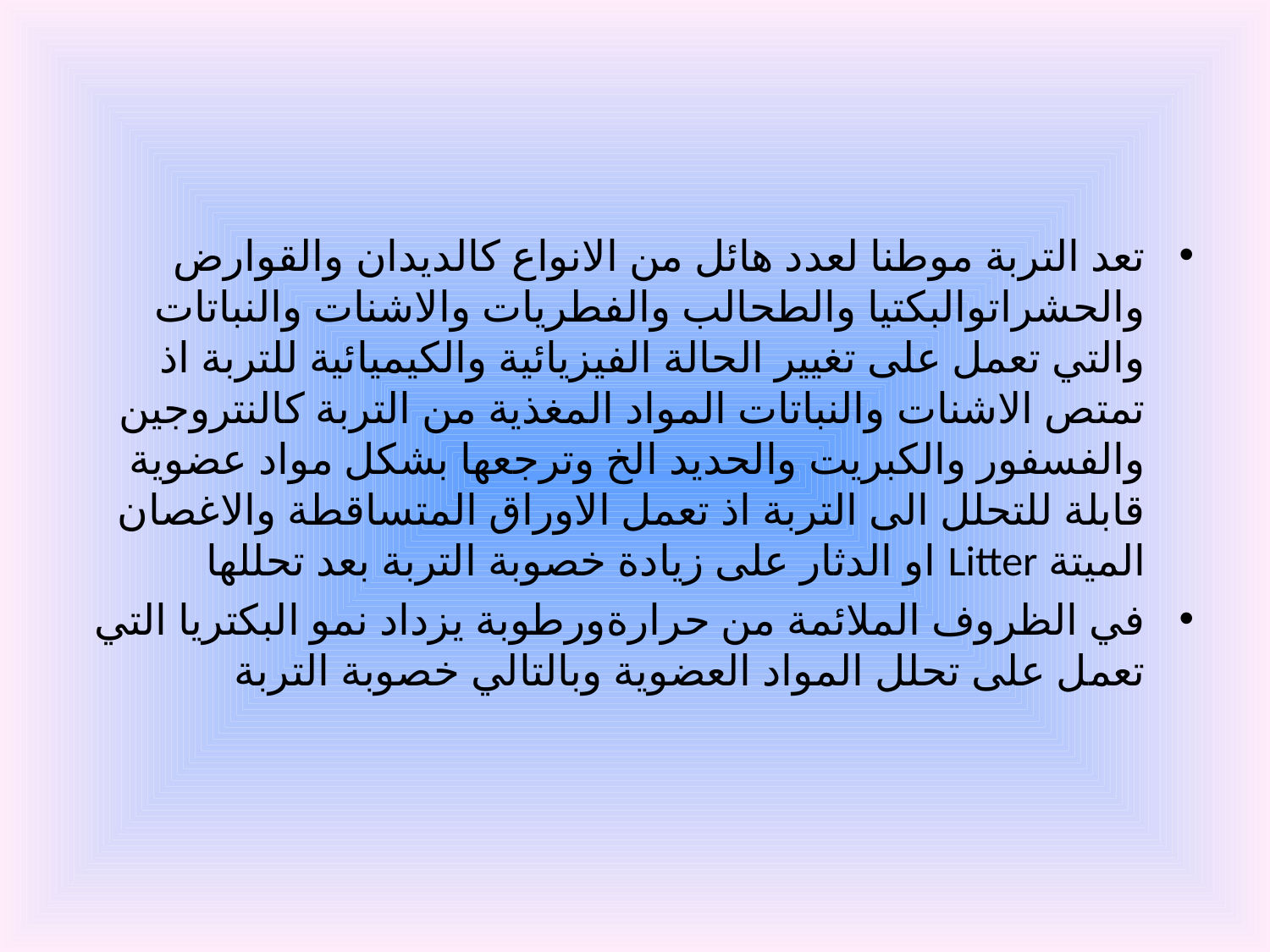

#
تعد التربة موطنا لعدد هائل من الانواع كالديدان والقوارض والحشراتوالبكتيا والطحالب والفطريات والاشنات والنباتات والتي تعمل على تغيير الحالة الفيزيائية والكيميائية للتربة اذ تمتص الاشنات والنباتات المواد المغذية من التربة كالنتروجين والفسفور والكبريت والحديد الخ وترجعها بشكل مواد عضوية قابلة للتحلل الى التربة اذ تعمل الاوراق المتساقطة والاغصان الميتة Litter او الدثار على زيادة خصوبة التربة بعد تحللها
في الظروف الملائمة من حرارةورطوبة يزداد نمو البكتريا التي تعمل على تحلل المواد العضوية وبالتالي خصوبة التربة